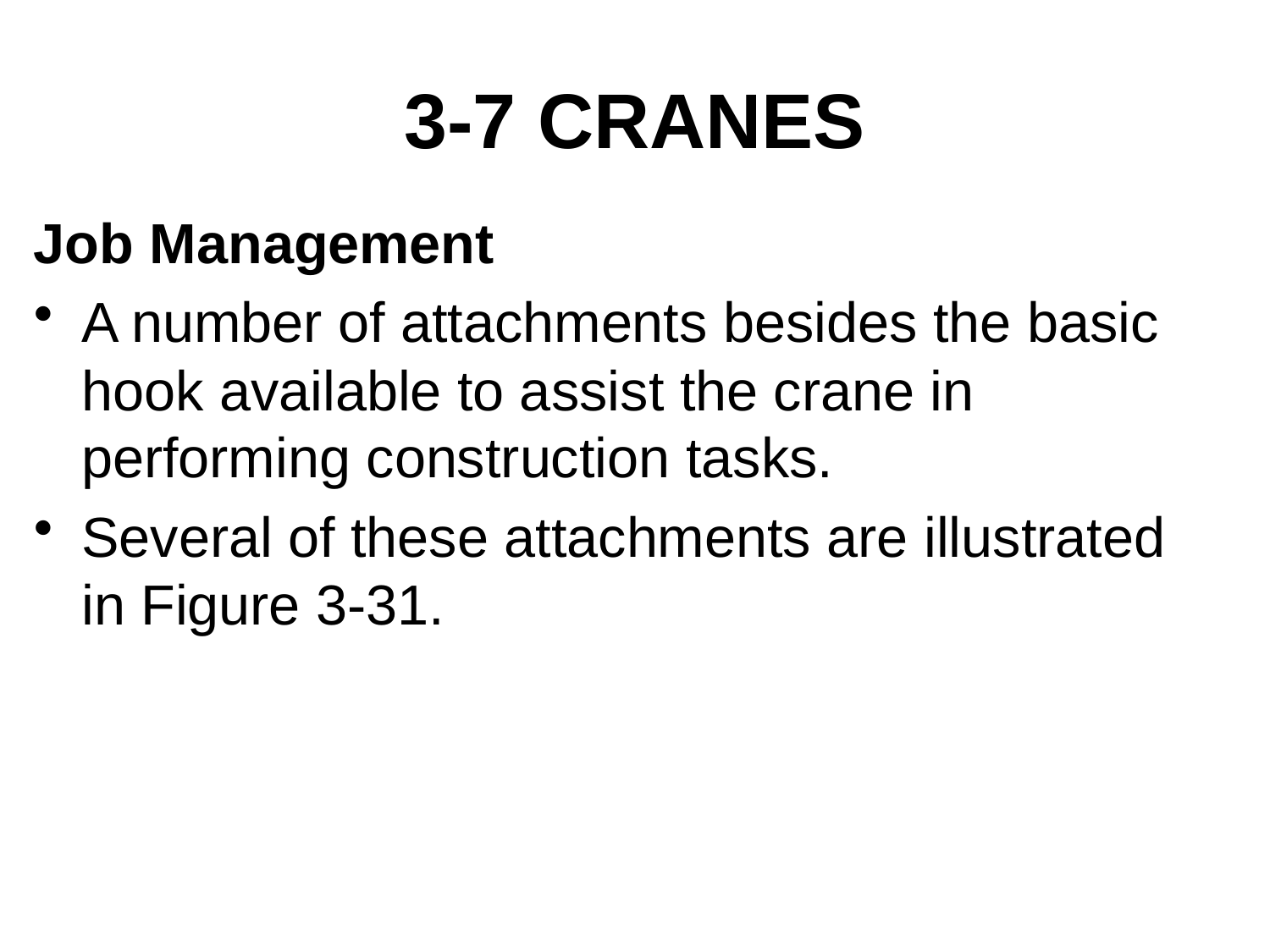

# 3-7 CRANES
Job Management
A number of attachments besides the basic hook available to assist the crane in performing construction tasks.
Several of these attachments are illustrated in Figure 3-31.